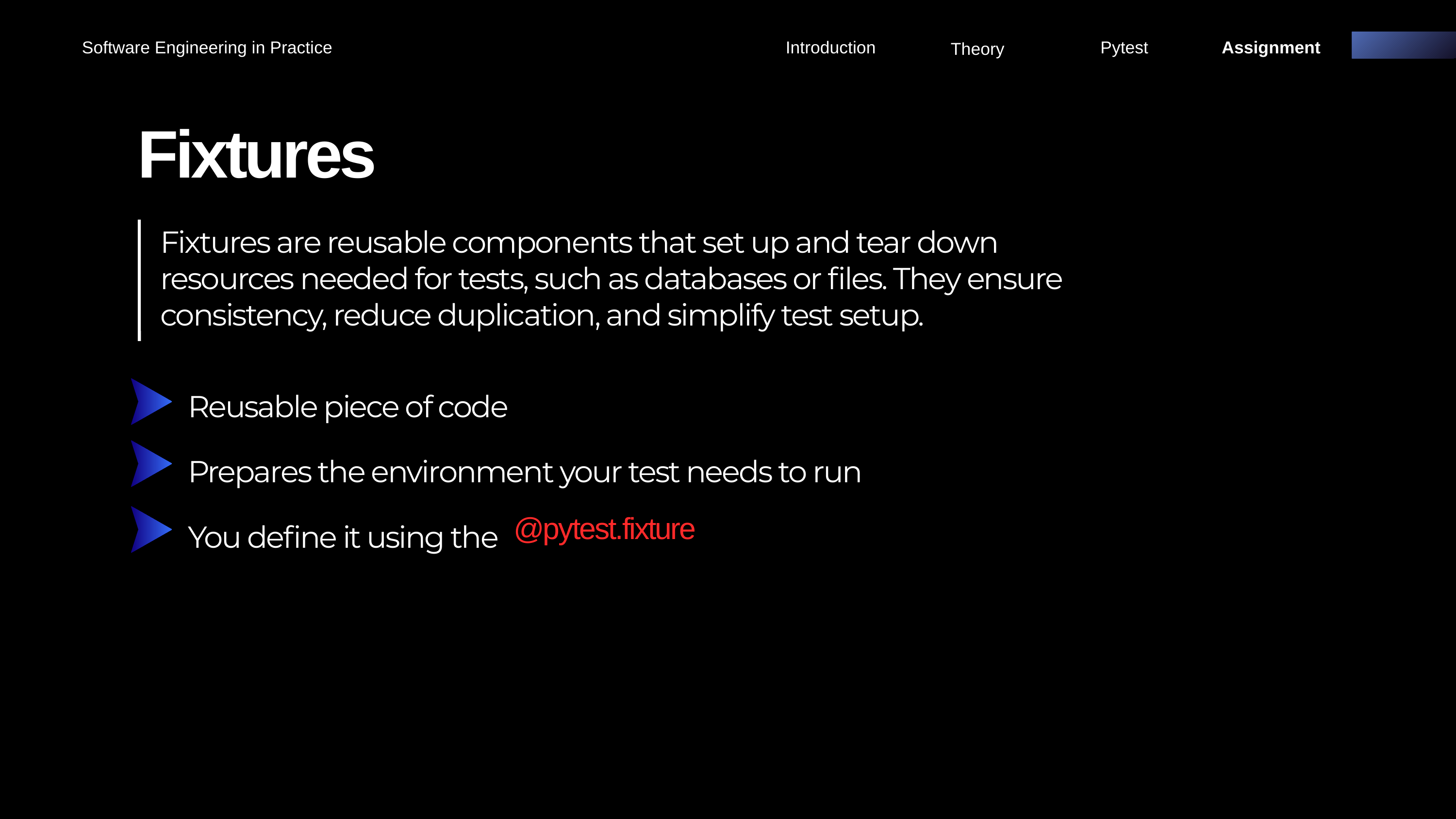

Software Engineering in Practice
Introduction
Pytest
Assignment
Theory
Fixtures

Fixtures are reusable components that set up and tear down resources needed for tests, such as databases or files. They ensure consistency, reduce duplication, and simplify test setup.
Reusable piece of code
Prepares the environment your test needs to run
You define it using the

@pytest.fixture